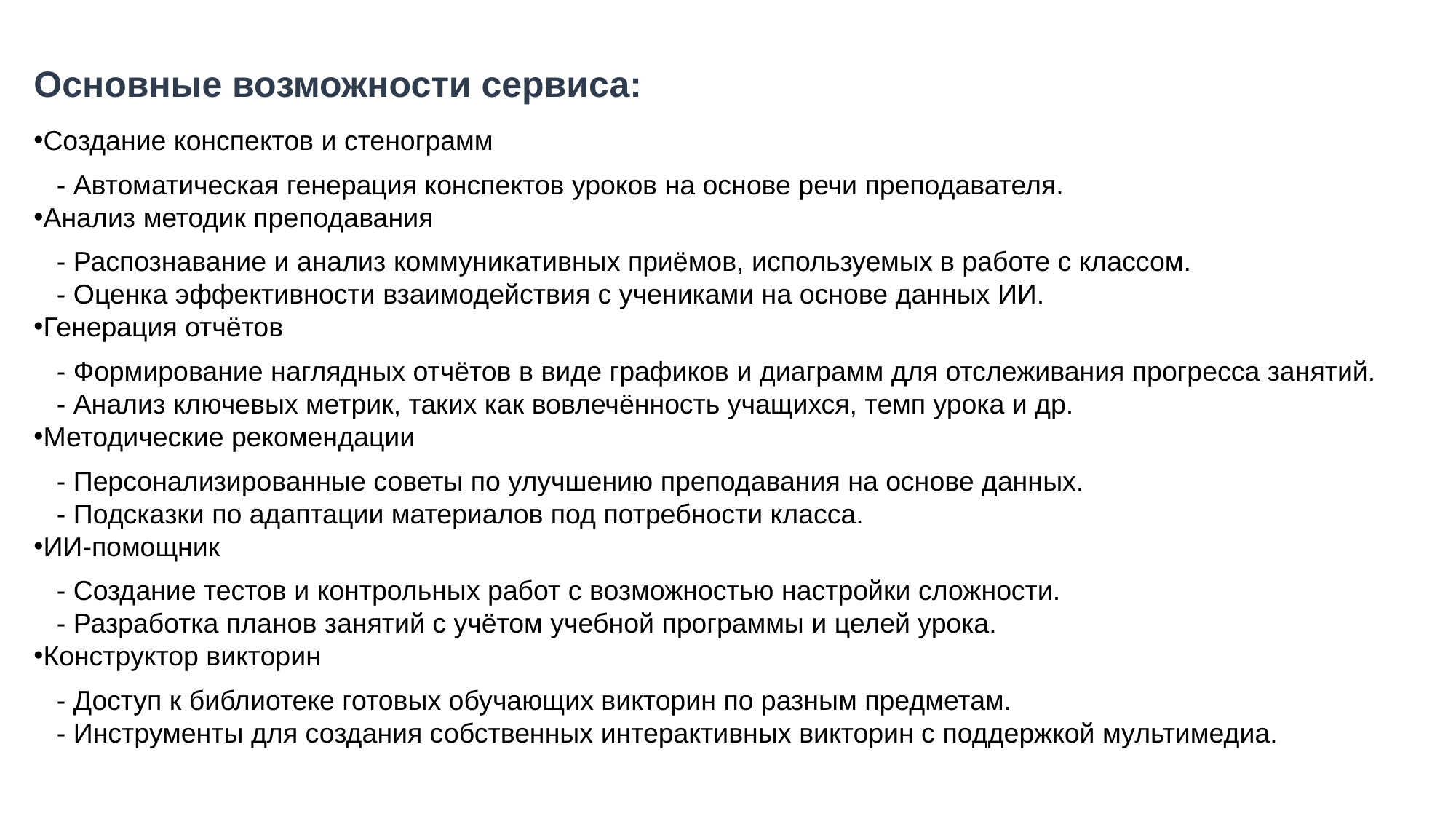

Основные возможности сервиса:
Создание конспектов и стенограмм
   - Автоматическая генерация конспектов уроков на основе речи преподавателя.
Анализ методик преподавания
   - Распознавание и анализ коммуникативных приёмов, используемых в работе с классом.
   - Оценка эффективности взаимодействия с учениками на основе данных ИИ.
Генерация отчётов
   - Формирование наглядных отчётов в виде графиков и диаграмм для отслеживания прогресса занятий.
   - Анализ ключевых метрик, таких как вовлечённость учащихся, темп урока и др.
Методические рекомендации
   - Персонализированные советы по улучшению преподавания на основе данных.
   - Подсказки по адаптации материалов под потребности класса.
ИИ-помощник
   - Создание тестов и контрольных работ с возможностью настройки сложности.
   - Разработка планов занятий с учётом учебной программы и целей урока.
Конструктор викторин
   - Доступ к библиотеке готовых обучающих викторин по разным предметам.
   - Инструменты для создания собственных интерактивных викторин с поддержкой мультимедиа.